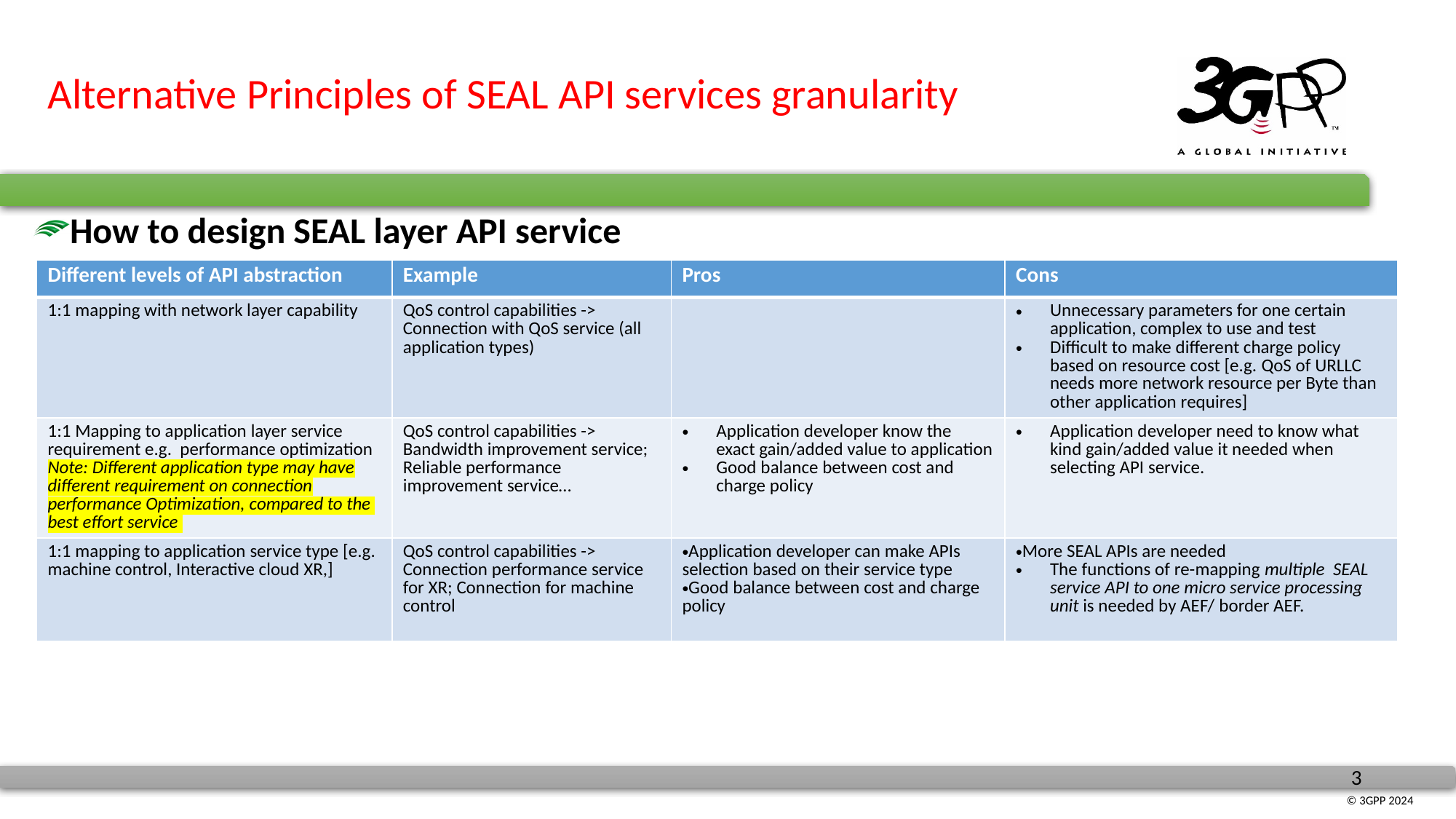

# Alternative Principles of SEAL API services granularity
How to design SEAL layer API service

| Different levels of API abstraction | Example | Pros | Cons |
| --- | --- | --- | --- |
| 1:1 mapping with network layer capability | QoS control capabilities -> Connection with QoS service (all application types) |  | Unnecessary parameters for one certain application, complex to use and test Difficult to make different charge policy based on resource cost [e.g. QoS of URLLC needs more network resource per Byte than other application requires] |
| 1:1 Mapping to application layer service requirement e.g. performance optimization Note: Different application type may have different requirement on connection performance Optimization, compared to the best effort service | QoS control capabilities -> Bandwidth improvement service; Reliable performance improvement service… | Application developer know the exact gain/added value to application Good balance between cost and charge policy | Application developer need to know what kind gain/added value it needed when selecting API service. |
| 1:1 mapping to application service type [e.g. machine control, Interactive cloud XR,] | QoS control capabilities -> Connection performance service for XR; Connection for machine control | Application developer can make APIs selection based on their service type Good balance between cost and charge policy | More SEAL APIs are needed The functions of re-mapping multiple SEAL service API to one micro service processing unit is needed by AEF/ border AEF. |